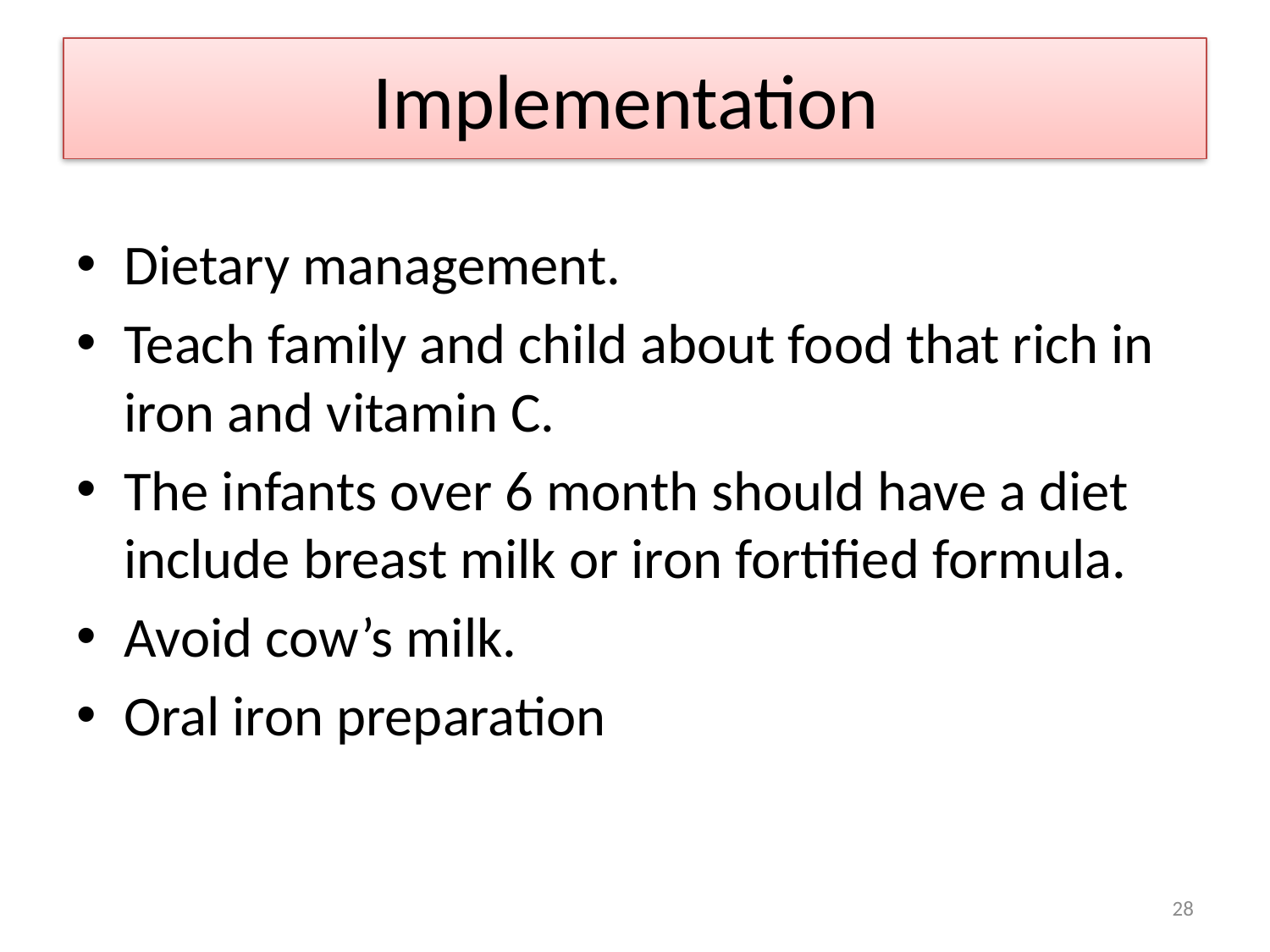

# Implementation
Dietary management.
Teach family and child about food that rich in iron and vitamin C.
The infants over 6 month should have a diet include breast milk or iron fortified formula.
Avoid cow’s milk.
Oral iron preparation
28